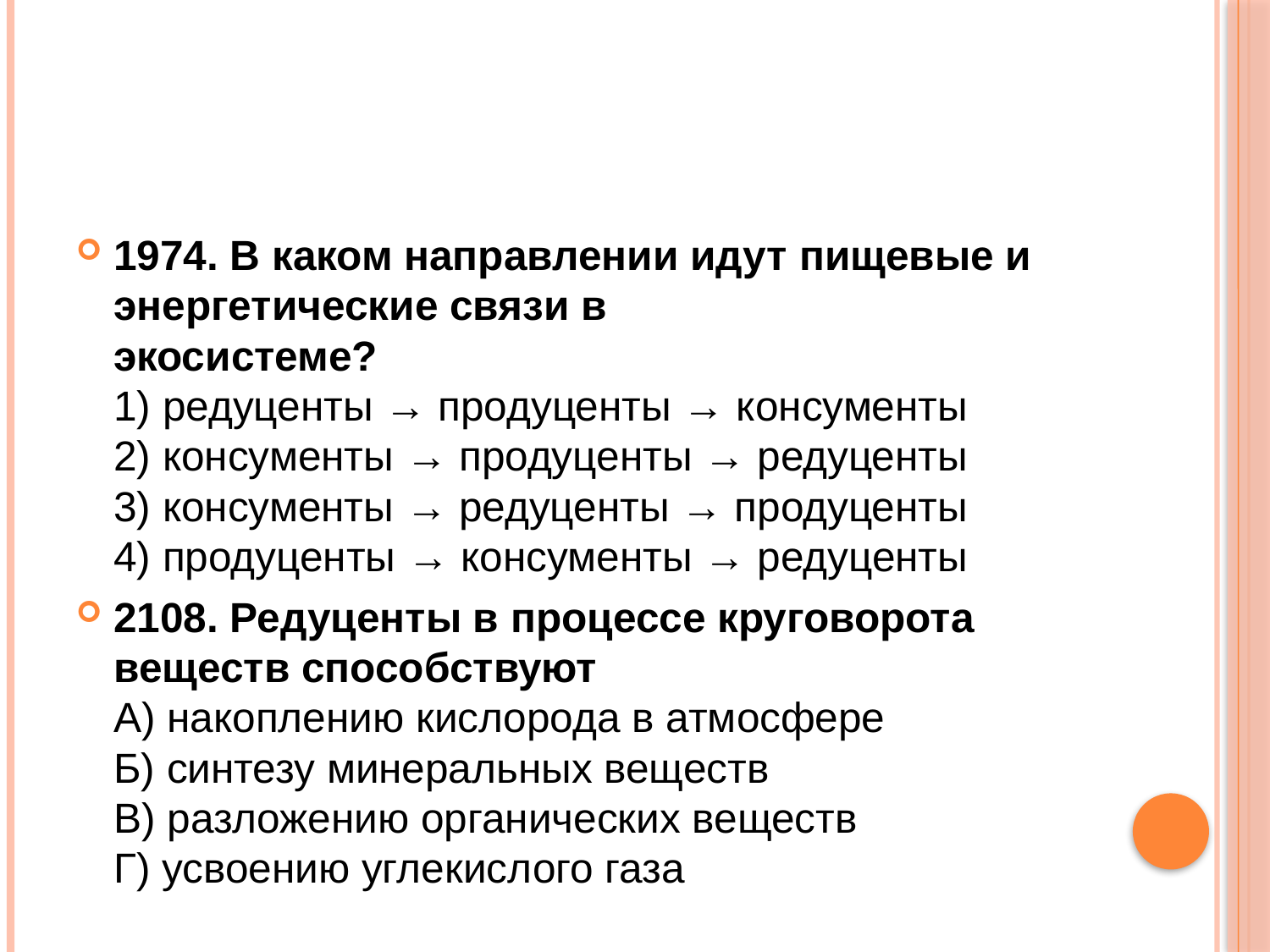

#
1974. В каком направлении идут пищевые и энергетические связи в
экосистеме?
1) редуценты → продуценты → консументы
2) консументы → продуценты → редуценты
3) консументы → редуценты → продуценты
4) продуценты → консументы → редуценты
2108. Редуценты в процессе круговорота веществ способствуют
А) накоплению кислорода в атмосфере
Б) синтезу минеральных веществ
В) разложению органических веществ
Г) усвоению углекислого газа